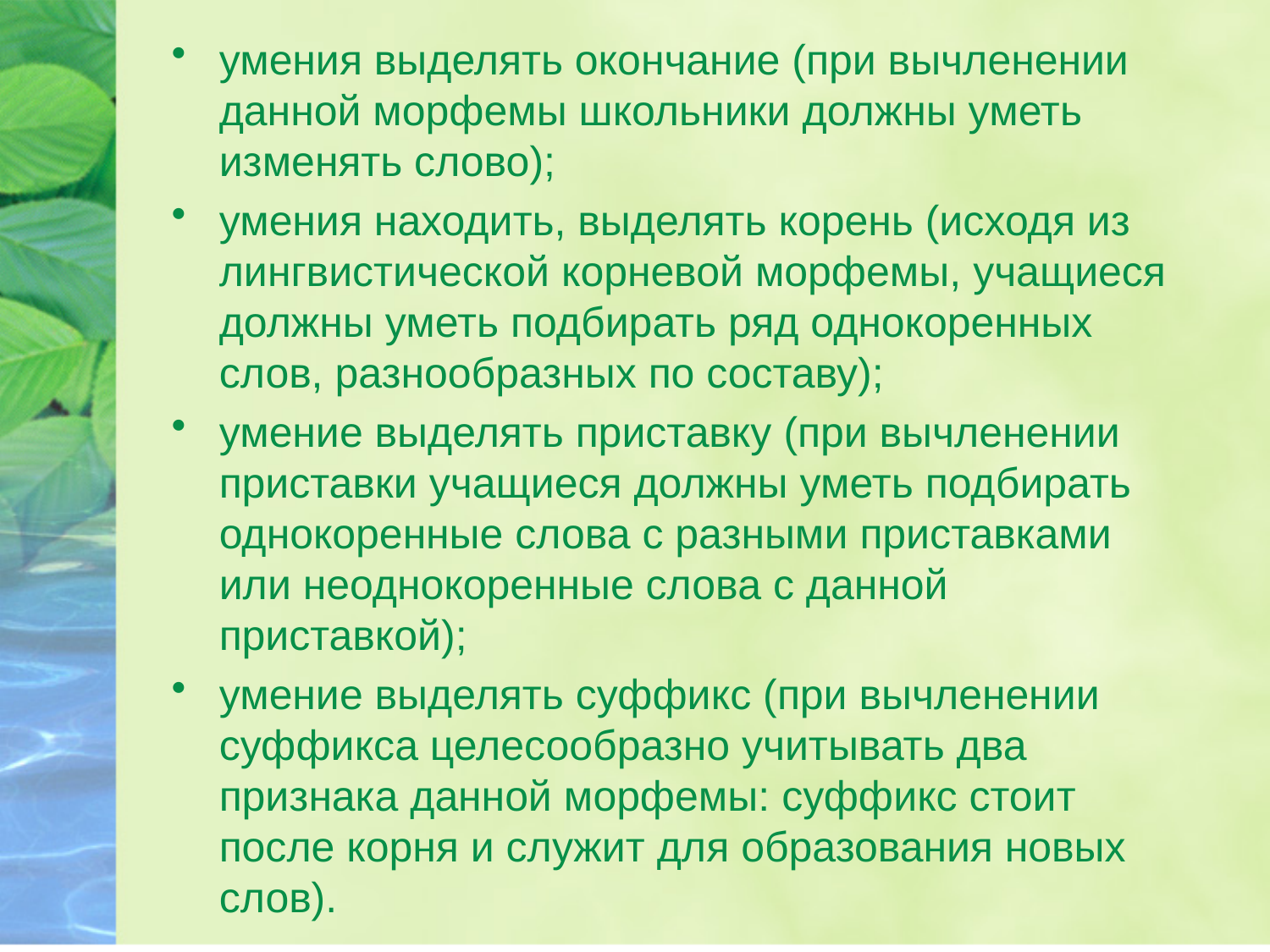

умения выделять окончание (при вычленении данной морфемы школьники должны уметь изменять слово);
умения находить, выделять корень (исходя из лингвистической корневой морфемы, учащиеся должны уметь подбирать ряд однокоренных слов, разнообразных по составу);
умение выделять приставку (при вычленении приставки учащиеся должны уметь подбирать однокоренные слова с разными приставками или неоднокоренные слова с данной приставкой);
умение выделять суффикс (при вычленении суффикса целесообразно учитывать два признака данной морфемы: суффикс стоит после корня и служит для образования новых слов).